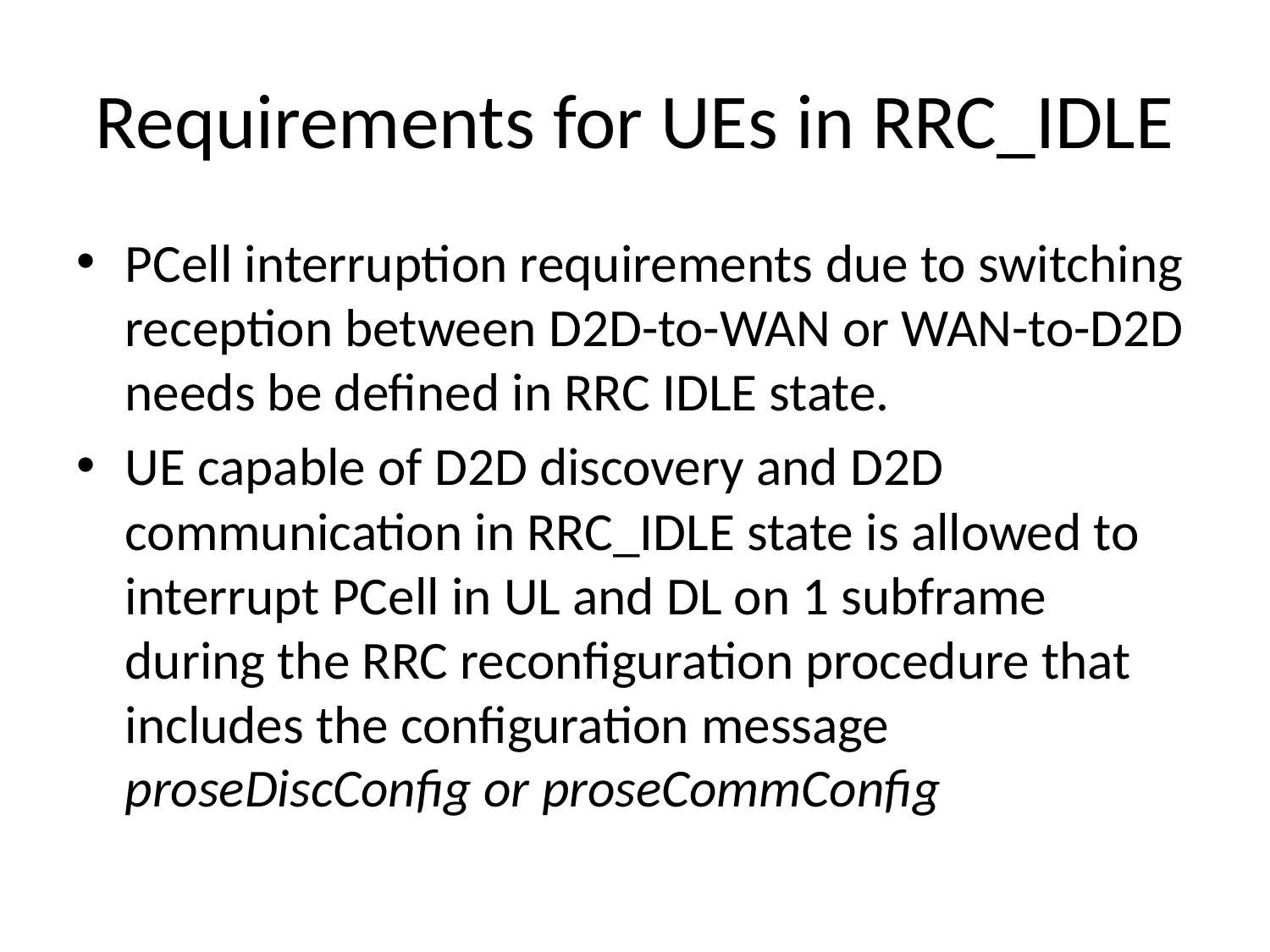

# Requirements for UEs in RRC_IDLE
PCell interruption requirements due to switching reception between D2D-to-WAN or WAN-to-D2D needs be defined in RRC IDLE state.
UE capable of D2D discovery and D2D communication in RRC_IDLE state is allowed to interrupt PCell in UL and DL on 1 subframe during the RRC reconfiguration procedure that includes the configuration message proseDiscConfig or proseCommConfig